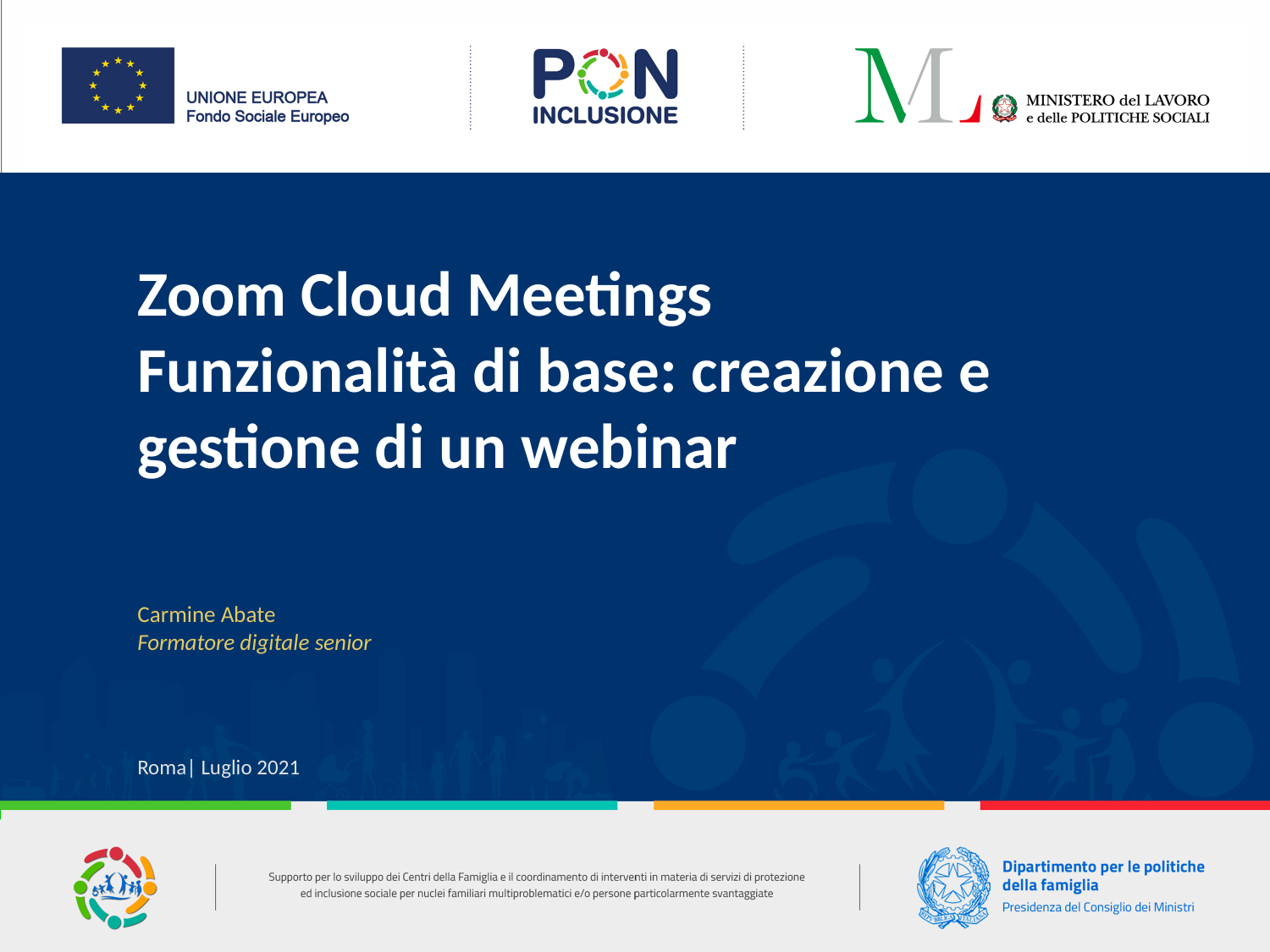

Zoom Cloud Meetings
Funzionalità di base: creazione e gestione di un webinar

Carmine Abate
Formatore digitale senior
Roma| Luglio 2021